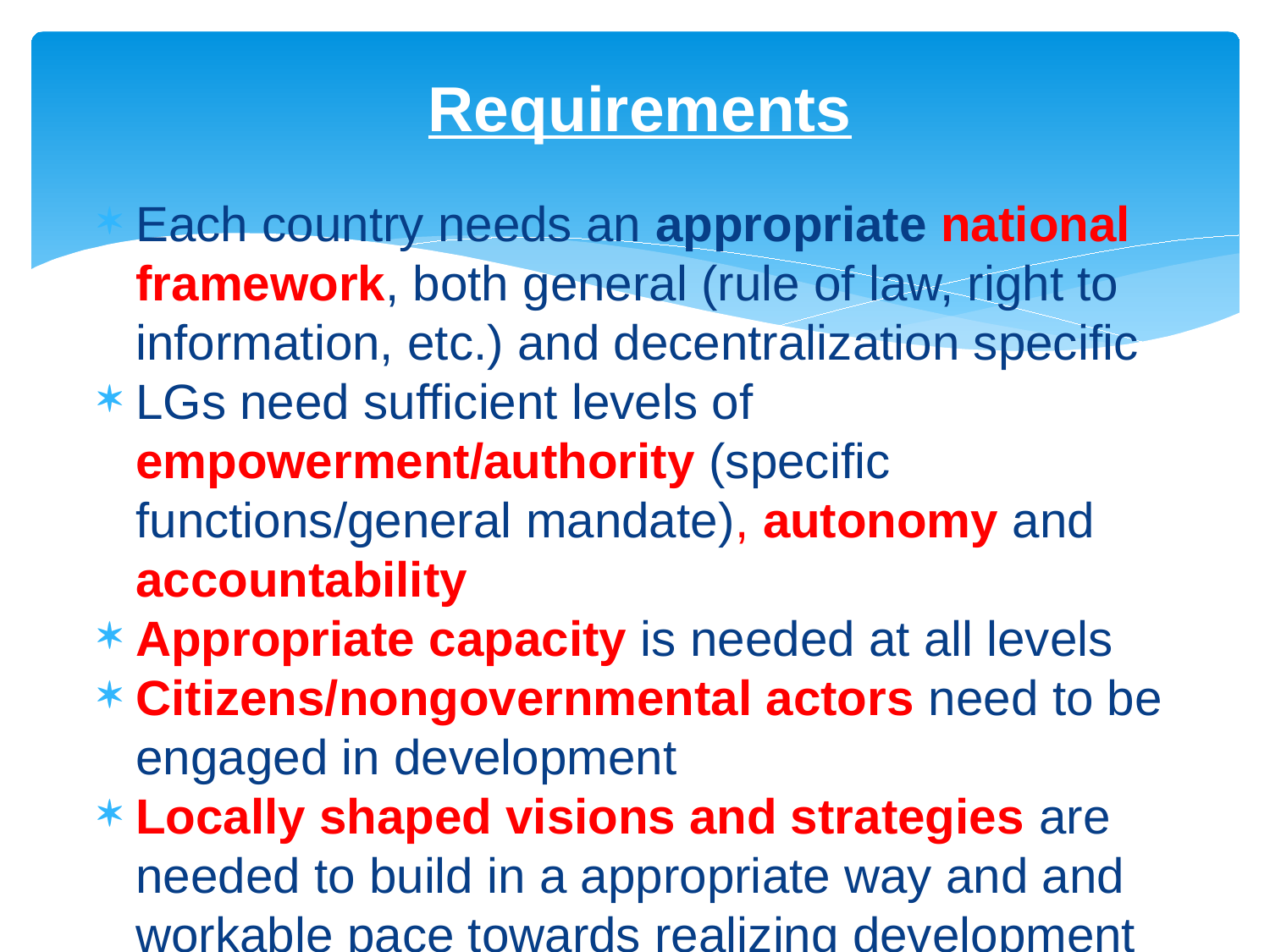

# Requirements
Each country needs an appropriate national framework, both general (rule of law, right to information, etc.) and decentralization specific
LGs need sufficient levels of empowerment/authority (specific functions/general mandate), autonomy and accountability
Appropriate capacity is needed at all levels
Citizens/nongovernmental actors need to be engaged in development
Locally shaped visions and strategies are needed to build in a appropriate way and and workable pace towards realizing development